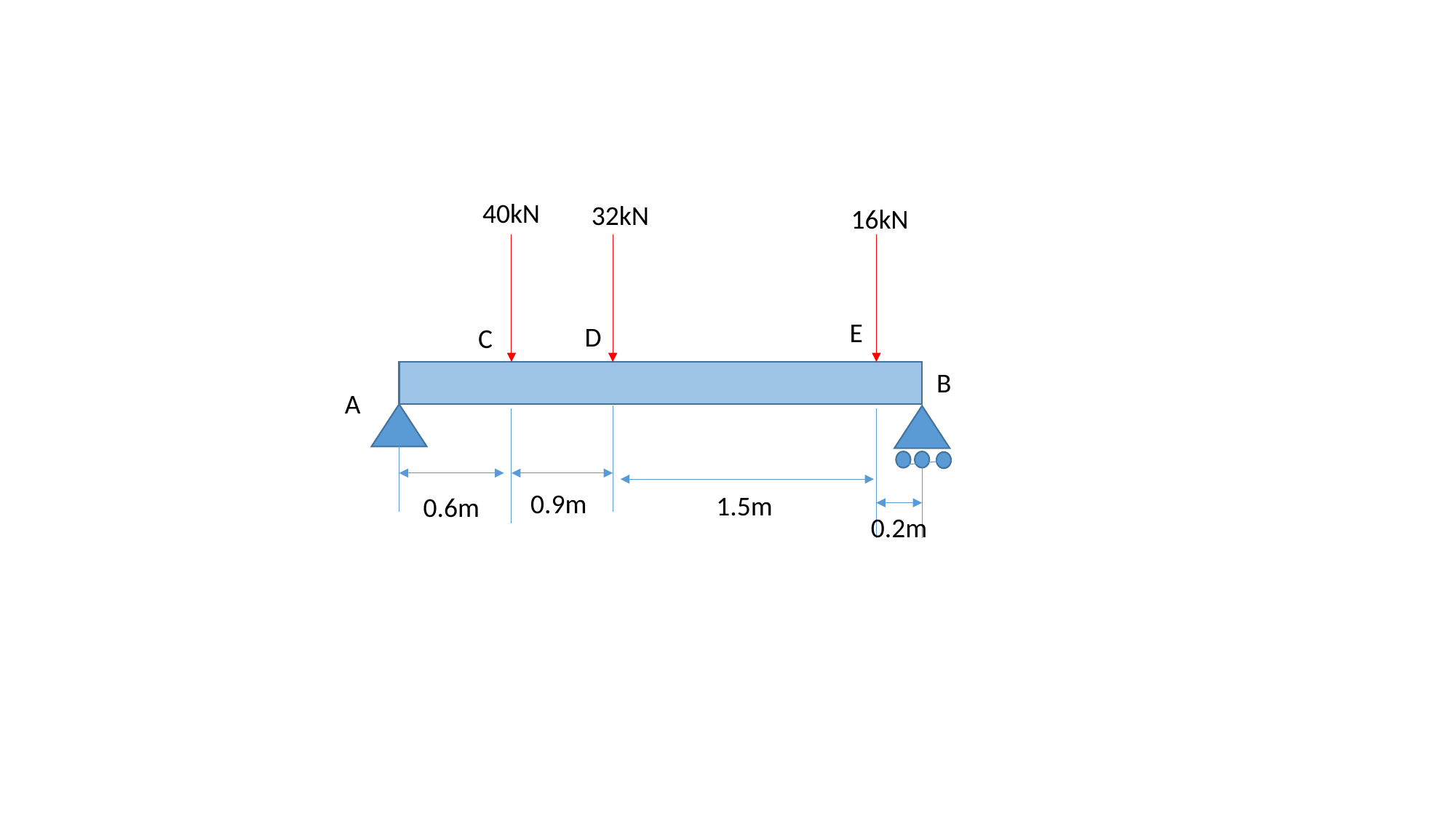

40kN
32kN
16kN
E
D
C
B

A

0.9m
1.5m
0.6m
0.2m